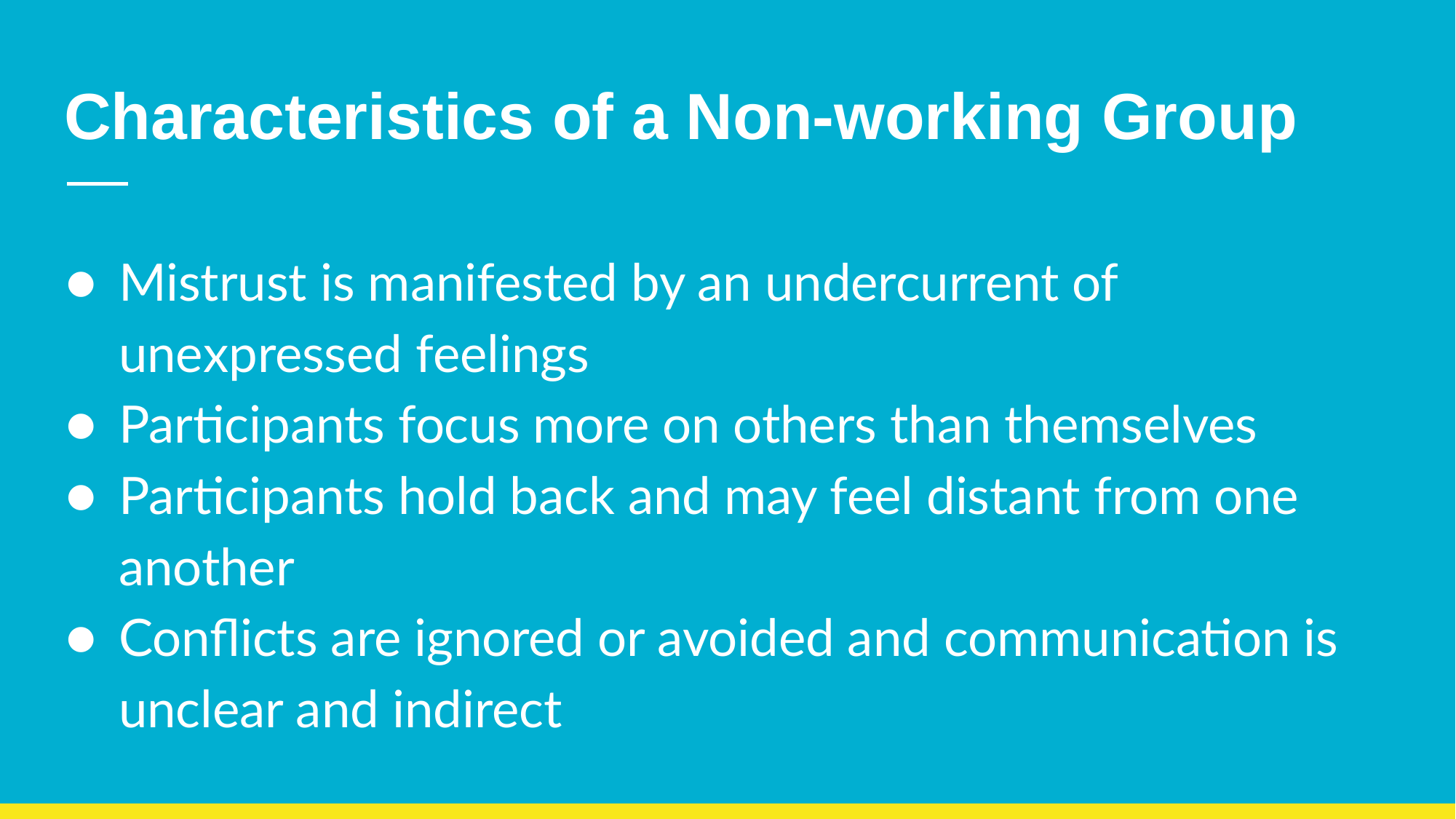

# Characteristics of a Non-working Group
Mistrust is manifested by an undercurrent of unexpressed feelings
Participants focus more on others than themselves
Participants hold back and may feel distant from one another
Conflicts are ignored or avoided and communication is unclear and indirect